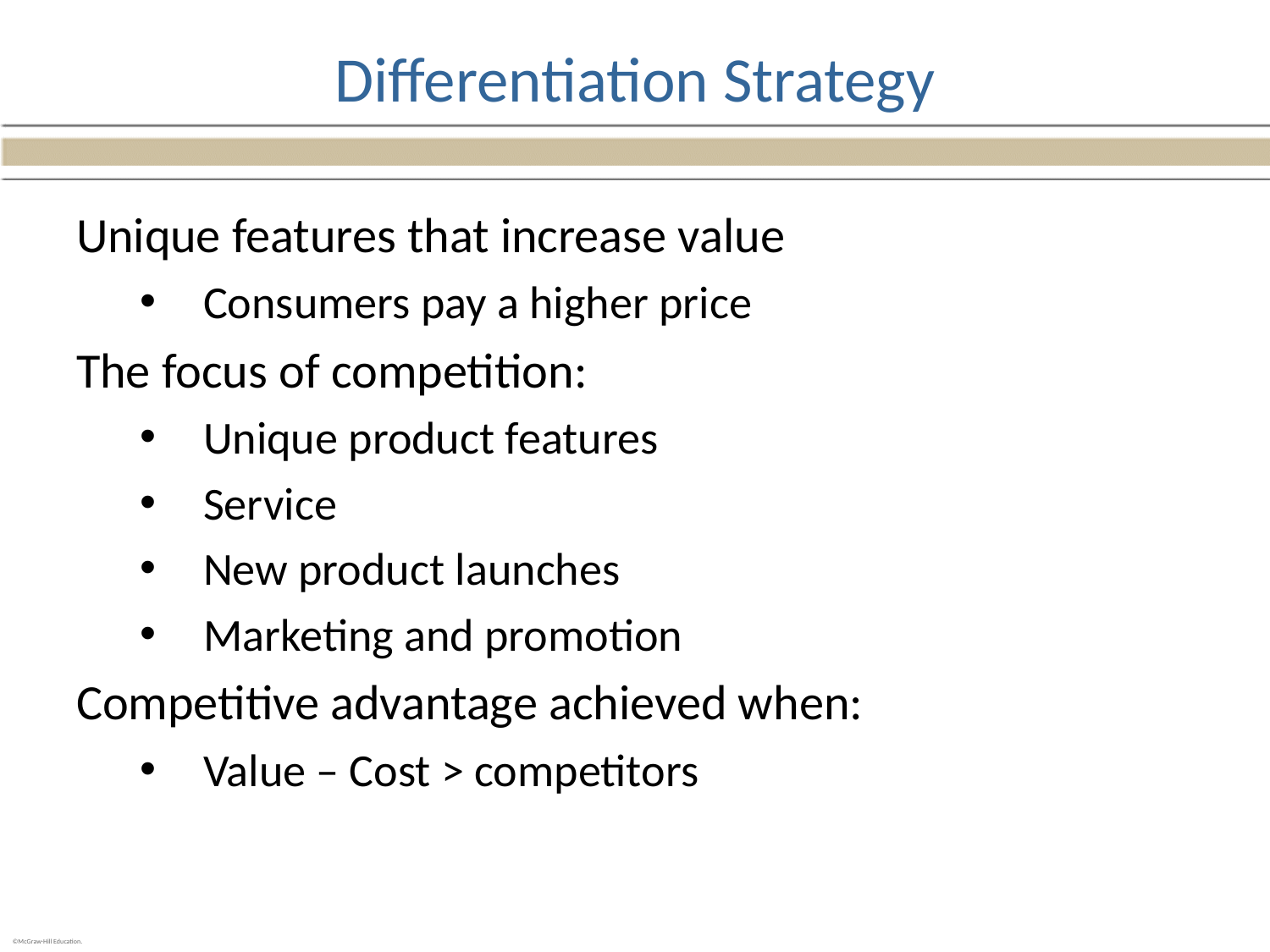

# Differentiation Strategy
Unique features that increase value
Consumers pay a higher price
The focus of competition:
Unique product features
Service
New product launches
Marketing and promotion
Competitive advantage achieved when:
Value – Cost > competitors